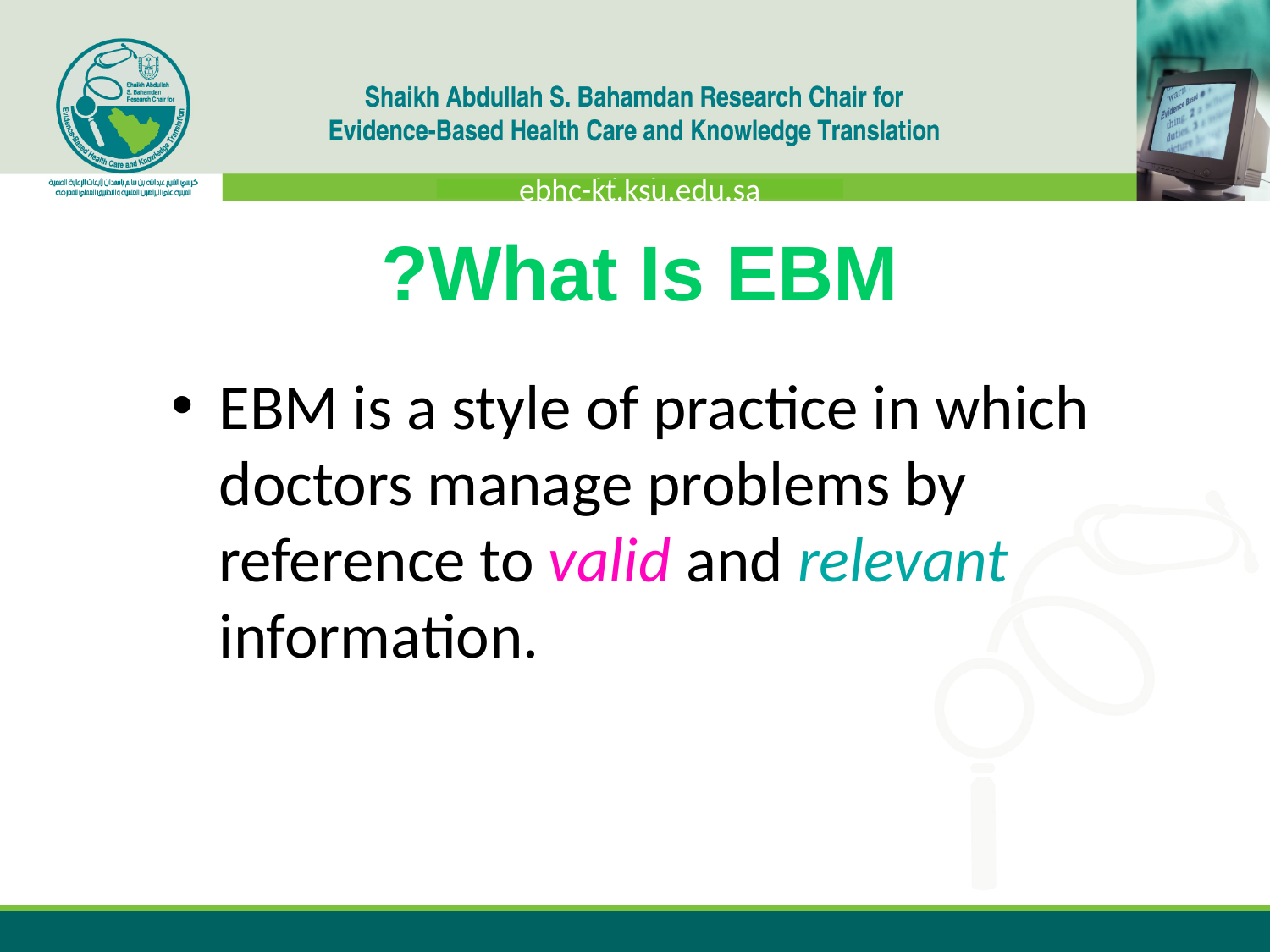

# What Is EBM?
EBM is a style of practice in which doctors manage problems by reference to valid and relevant information.